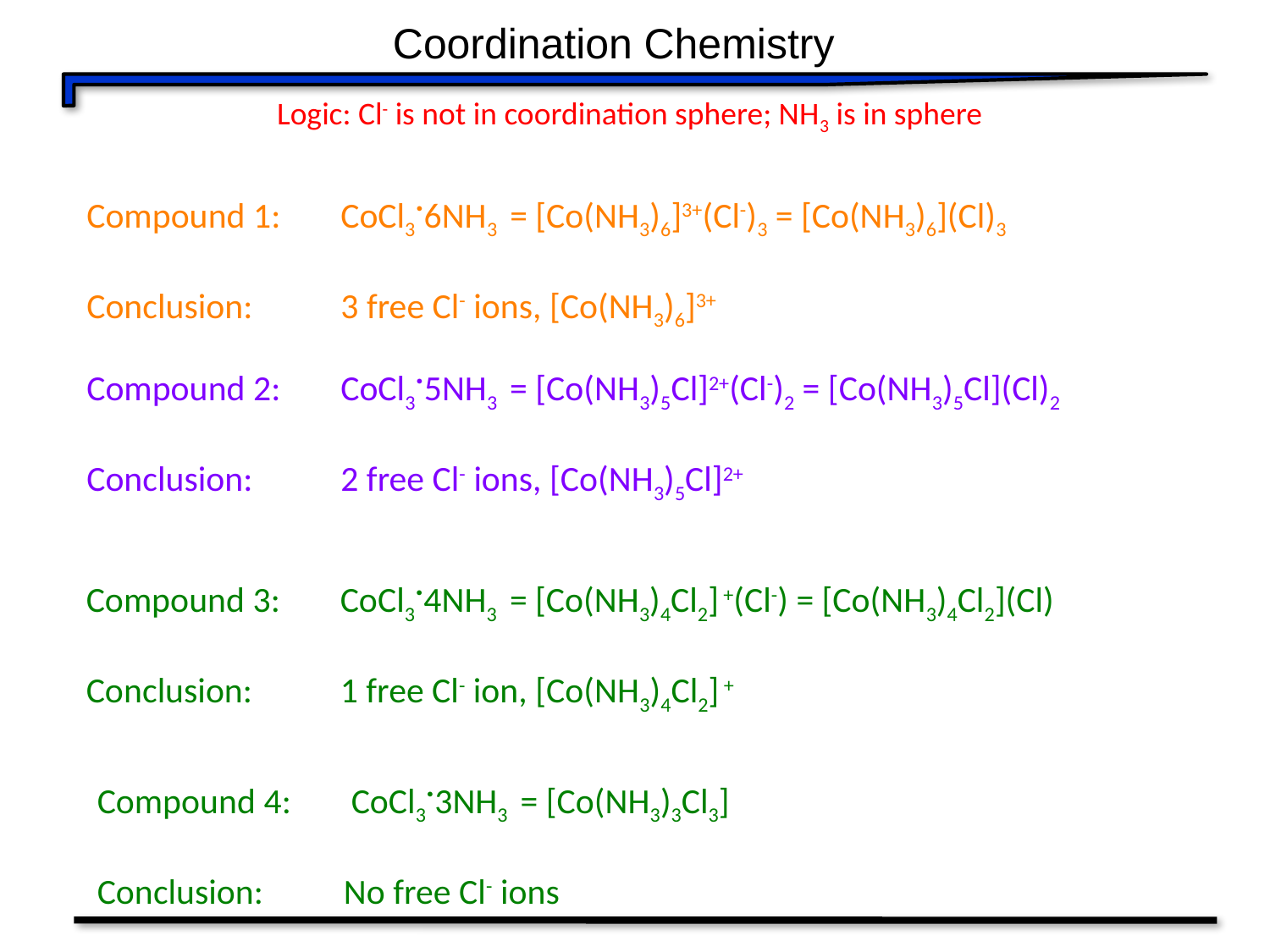

Coordination Chemistry

Logic: Cl- is not in coordination sphere; NH3 is in sphere
Compound 1:	CoCl3.6NH3  = [Co(NH3)6]3+(Cl-)3 = [Co(NH3)6](Cl)3

Conclusion:	3 free Cl- ions, [Co(NH3)6]3+
Compound 2:	CoCl3.5NH3  = [Co(NH3)5Cl]2+(Cl-)2 = [Co(NH3)5Cl](Cl)2

Conclusion:	2 free Cl- ions, [Co(NH3)5Cl]2+
Compound 3:	CoCl3.4NH3  = [Co(NH3)4Cl2] +(Cl-) = [Co(NH3)4Cl2](Cl)

Conclusion:	1 free Cl- ion, [Co(NH3)4Cl2] +
Compound 4:	CoCl3.3NH3  = [Co(NH3)3Cl3]

Conclusion:          No free Cl- ions